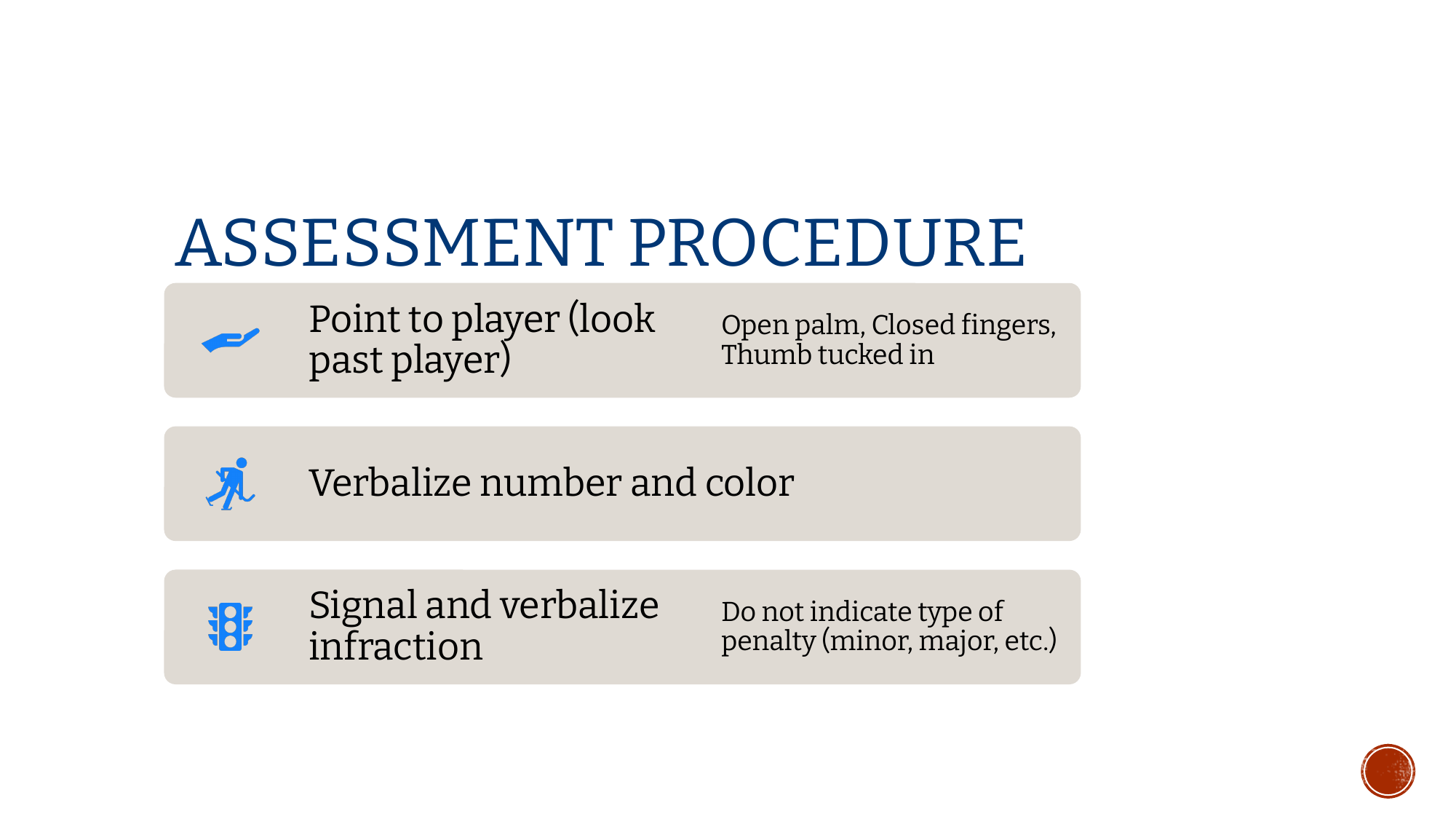

# Assessment Procedure

Point to player (look past player)
Open palm, Closed fingers, Thumb tucked in
Verbalize number and color
Signal and verbalize infraction
Do not indicate type of penalty (minor, major, etc.)